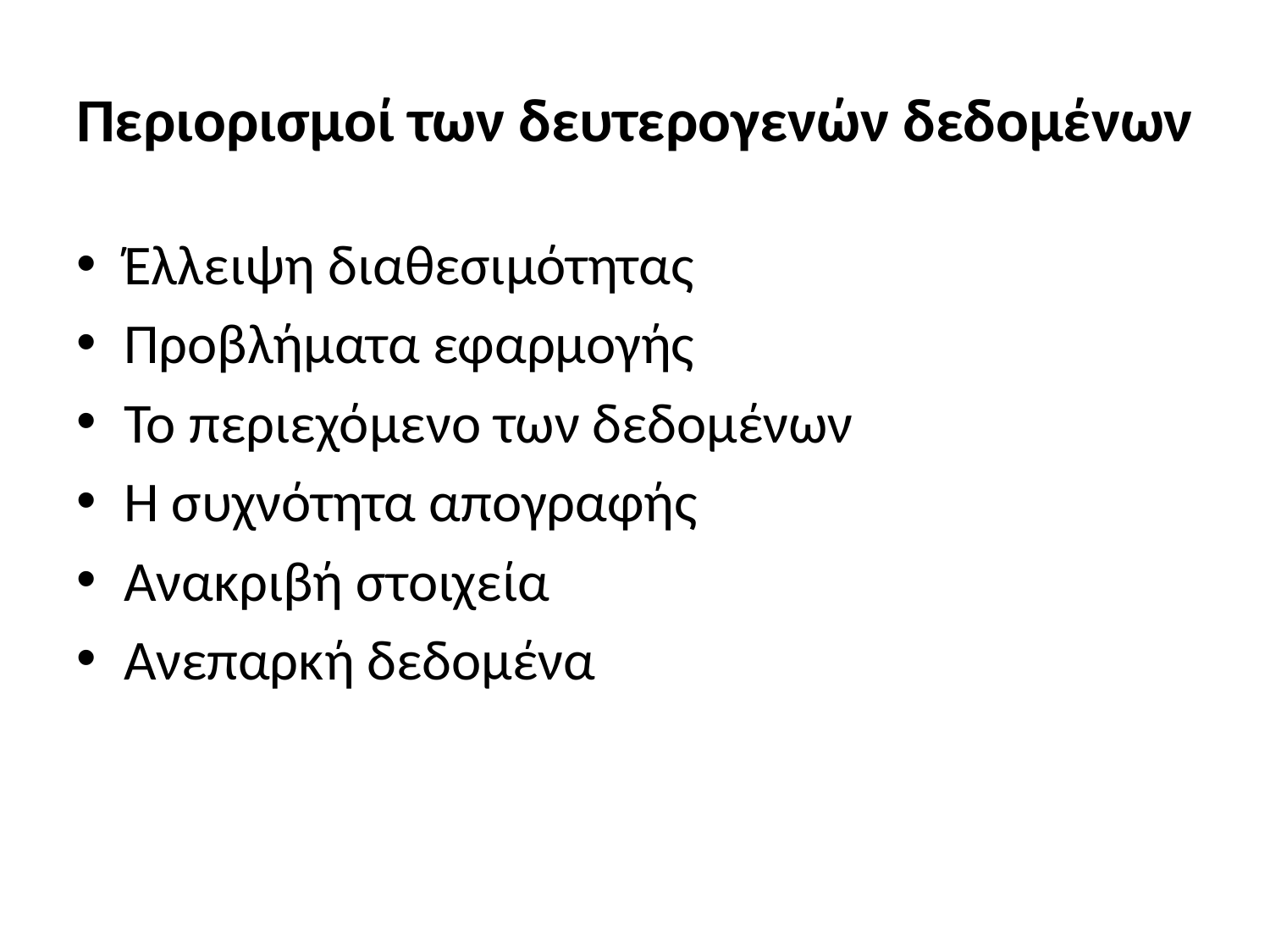

# Περιορισμοί των δευτερογενών δεδομένων
Έλλειψη διαθεσιμότητας
Προβλήματα εφαρμογής
Το περιεχόμενο των δεδομένων
Η συχνότητα απογραφής
Ανακριβή στοιχεία
Ανεπαρκή δεδομένα